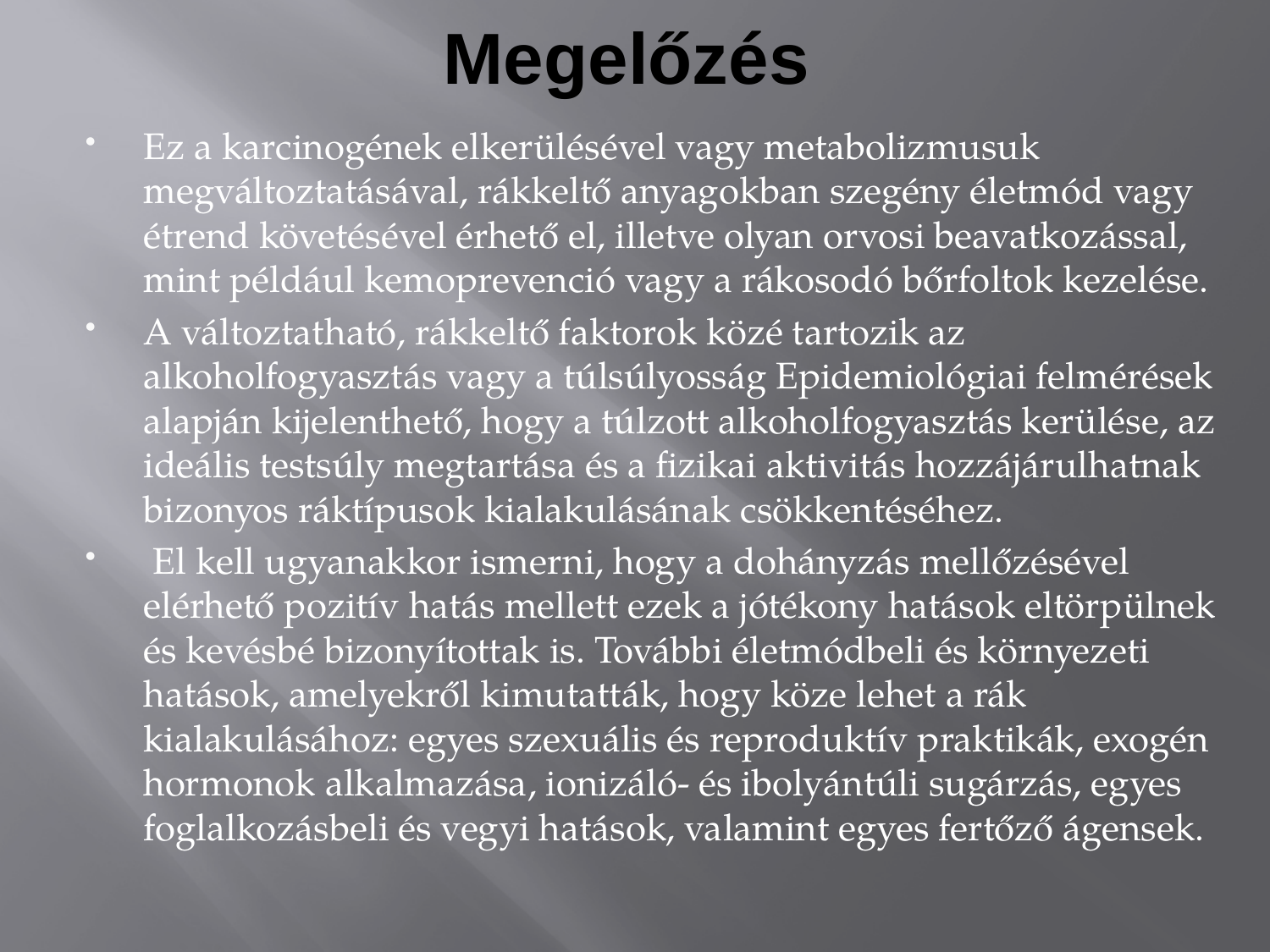

# Megelőzés
Ez a karcinogének elkerülésével vagy metabolizmusuk megváltoztatásával, rákkeltő anyagokban szegény életmód vagy étrend követésével érhető el, illetve olyan orvosi beavatkozással, mint például kemoprevenció vagy a rákosodó bőrfoltok kezelése.
A változtatható, rákkeltő faktorok közé tartozik az alkoholfogyasztás vagy a túlsúlyosság Epidemiológiai felmérések alapján kijelenthető, hogy a túlzott alkoholfogyasztás kerülése, az ideális testsúly megtartása és a fizikai aktivitás hozzájárulhatnak bizonyos ráktípusok kialakulásának csökkentéséhez.
 El kell ugyanakkor ismerni, hogy a dohányzás mellőzésével elérhető pozitív hatás mellett ezek a jótékony hatások eltörpülnek és kevésbé bizonyítottak is. További életmódbeli és környezeti hatások, amelyekről kimutatták, hogy köze lehet a rák kialakulásához: egyes szexuális és reproduktív praktikák, exogén hormonok alkalmazása, ionizáló- és ibolyántúli sugárzás, egyes foglalkozásbeli és vegyi hatások, valamint egyes fertőző ágensek.